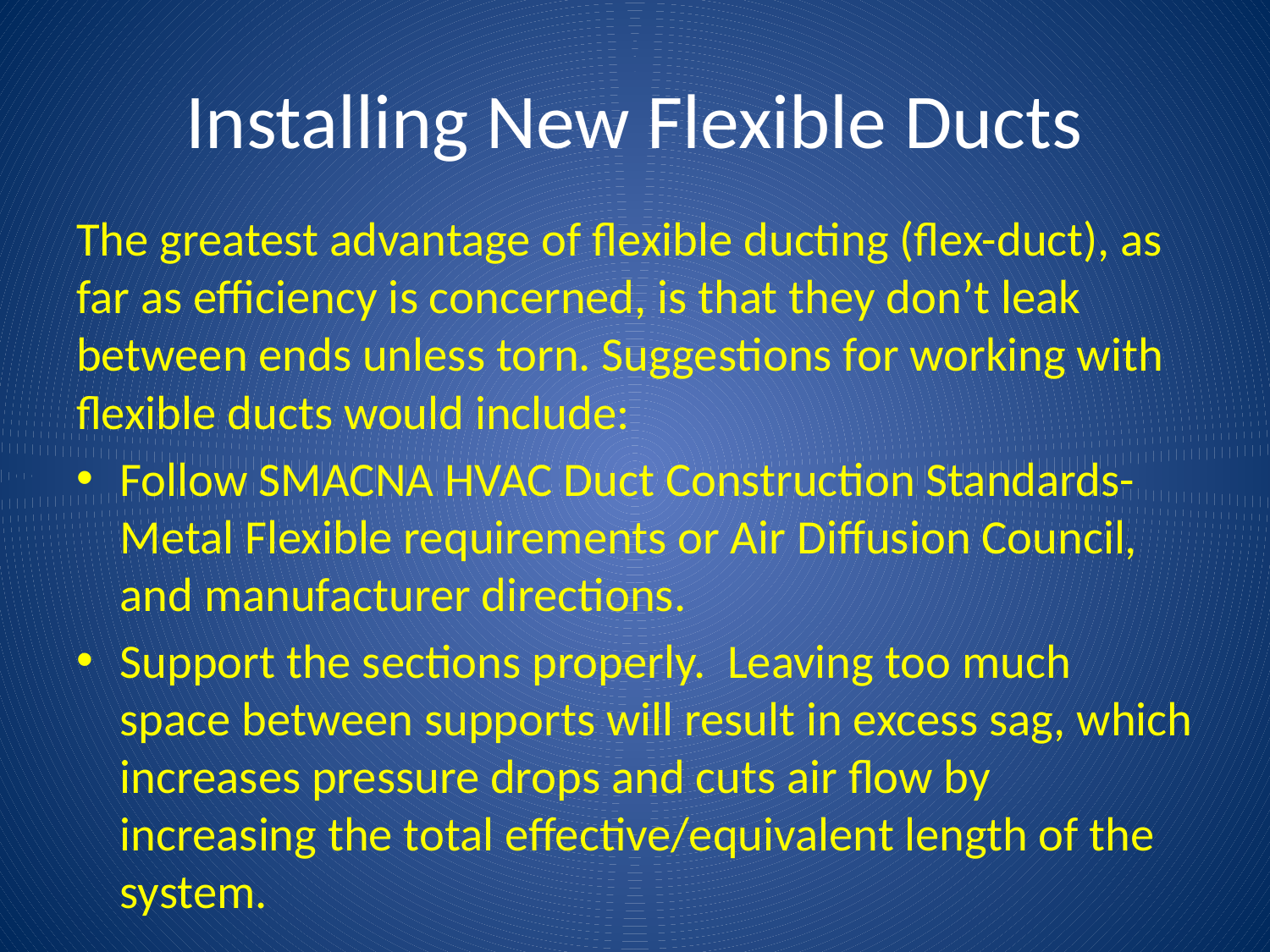

# Installing New Flexible Ducts
The greatest advantage of flexible ducting (flex-duct), as far as efficiency is concerned, is that they don’t leak between ends unless torn. Suggestions for working with flexible ducts would include:
Follow SMACNA HVAC Duct Construction Standards-Metal Flexible requirements or Air Diffusion Council, and manufacturer directions.
Support the sections properly.  Leaving too much space between supports will result in excess sag, which increases pressure drops and cuts air flow by increasing the total effective/equivalent length of the system.